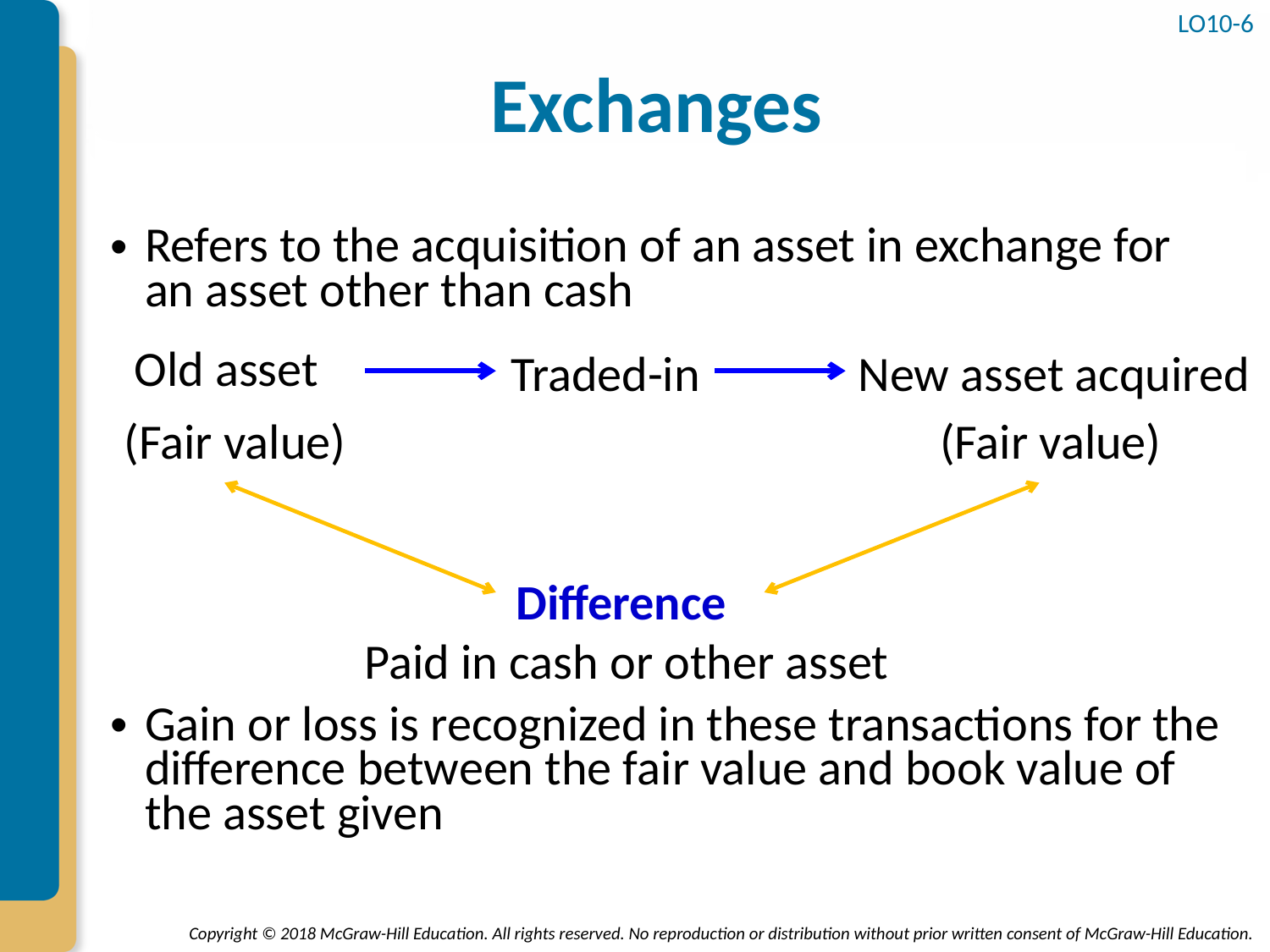

LO10-6
# Exchanges
Refers to the acquisition of an asset in exchange for an asset other than cash

Gain or loss is recognized in these transactions for the difference between the fair value and book value of the asset given

Old asset
Traded-in
New asset acquired
(Fair value)
(Fair value)
Difference
Paid in cash or other asset